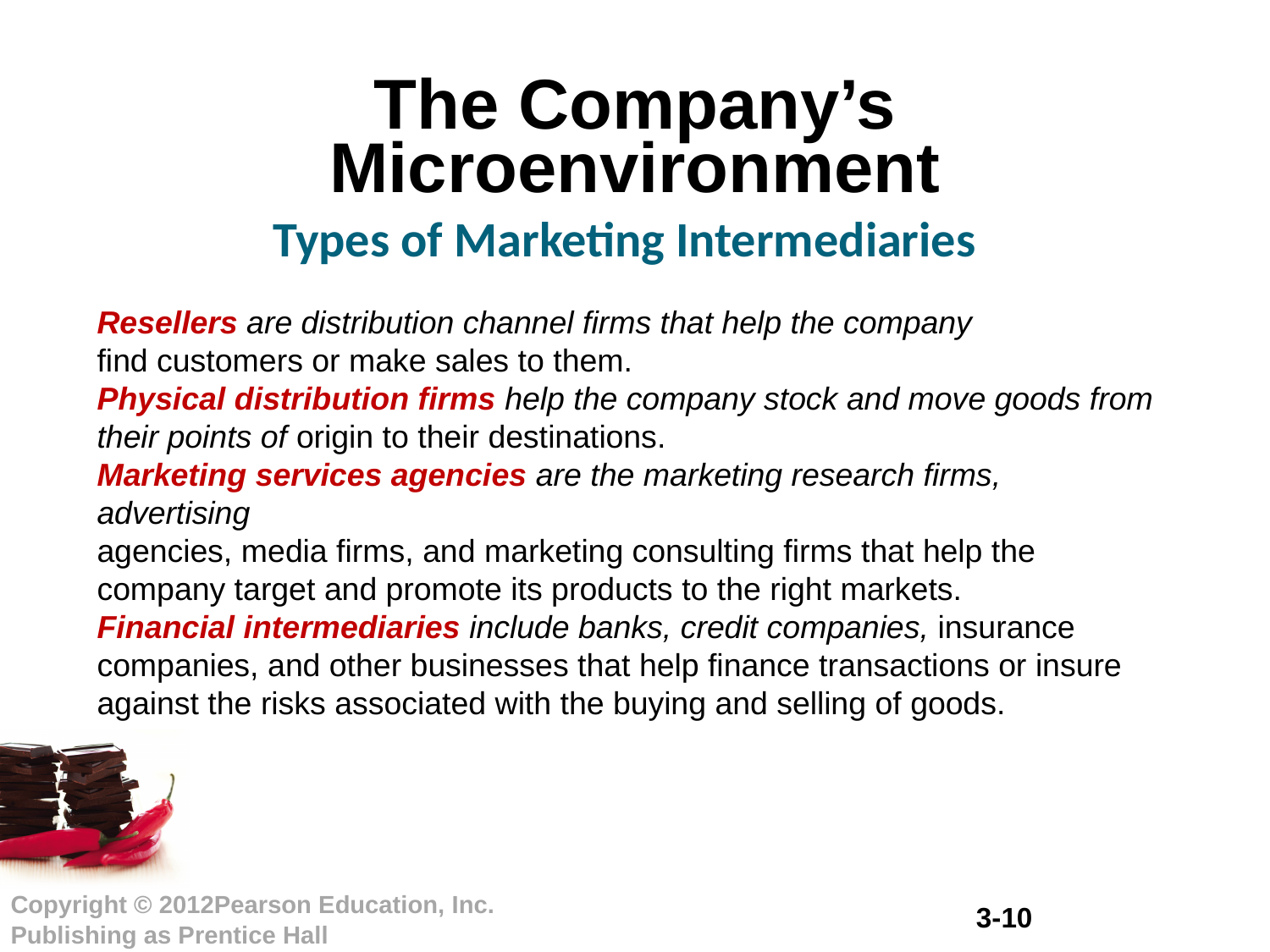

# The Company’s Microenvironment
Types of Marketing Intermediaries

Resellers are distribution channel firms that help the company
find customers or make sales to them.
Physical distribution firms help the company stock and move goods from their points of origin to their destinations.
Marketing services agencies are the marketing research firms, advertising
agencies, media firms, and marketing consulting firms that help the company target and promote its products to the right markets.
Financial intermediaries include banks, credit companies, insurance companies, and other businesses that help finance transactions or insure against the risks associated with the buying and selling of goods.